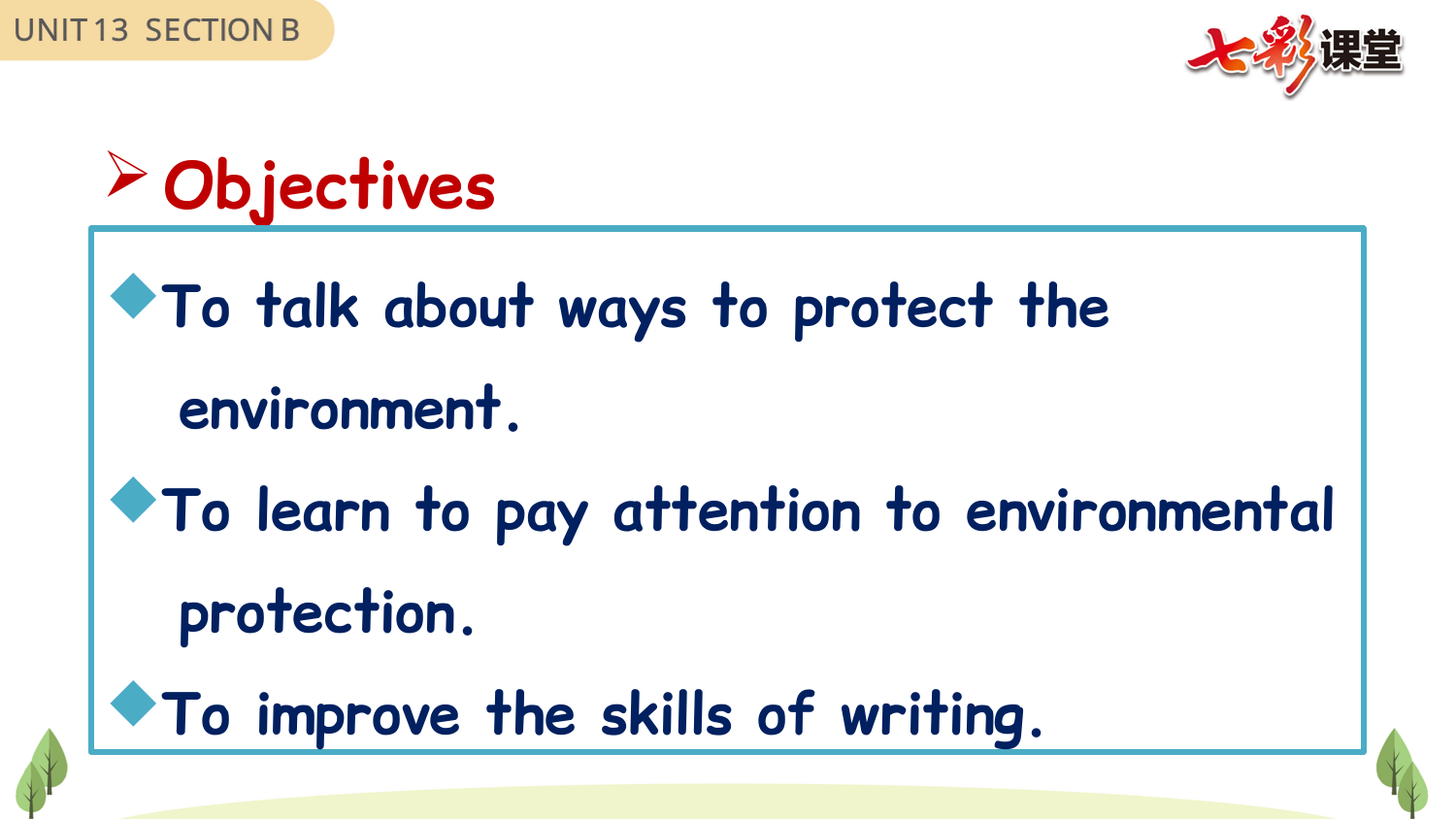

Objectives
To talk about ways to protect the
   environment.
To learn to pay attention to environmental
   protection.
To improve the skills of writing.